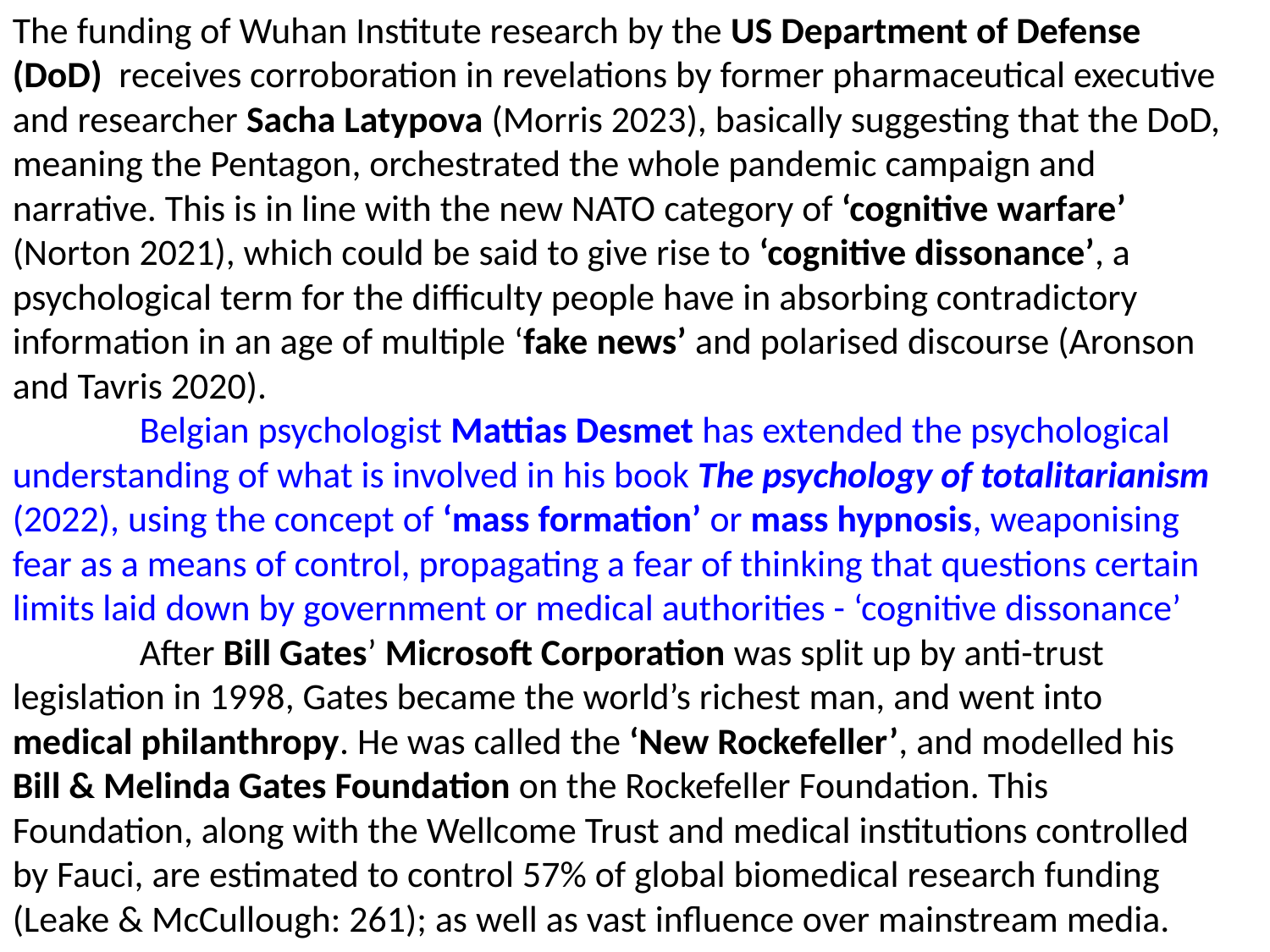

The funding of Wuhan Institute research by the US Department of Defense (DoD)  receives corroboration in revelations by former pharmaceutical executive and researcher Sacha Latypova (Morris 2023), basically suggesting that the DoD, meaning the Pentagon, orchestrated the whole pandemic campaign and narrative. This is in line with the new NATO category of ‘cognitive warfare’ (Norton 2021), which could be said to give rise to ‘cognitive dissonance’, a psychological term for the difficulty people have in absorbing contradictory information in an age of multiple ‘fake news’ and polarised discourse (Aronson and Tavris 2020).
	Belgian psychologist Mattias Desmet has extended the psychological understanding of what is involved in his book The psychology of totalitarianism (2022), using the concept of ‘mass formation’ or mass hypnosis, weaponising fear as a means of control, propagating a fear of thinking that questions certain limits laid down by government or medical authorities - ‘cognitive dissonance’
	After Bill Gates’ Microsoft Corporation was split up by anti-trust legislation in 1998, Gates became the world’s richest man, and went into medical philanthropy. He was called the ‘New Rockefeller’, and modelled his Bill & Melinda Gates Foundation on the Rockefeller Foundation. This Foundation, along with the Wellcome Trust and medical institutions controlled by Fauci, are estimated to control 57% of global biomedical research funding (Leake & McCullough: 261); as well as vast influence over mainstream media.